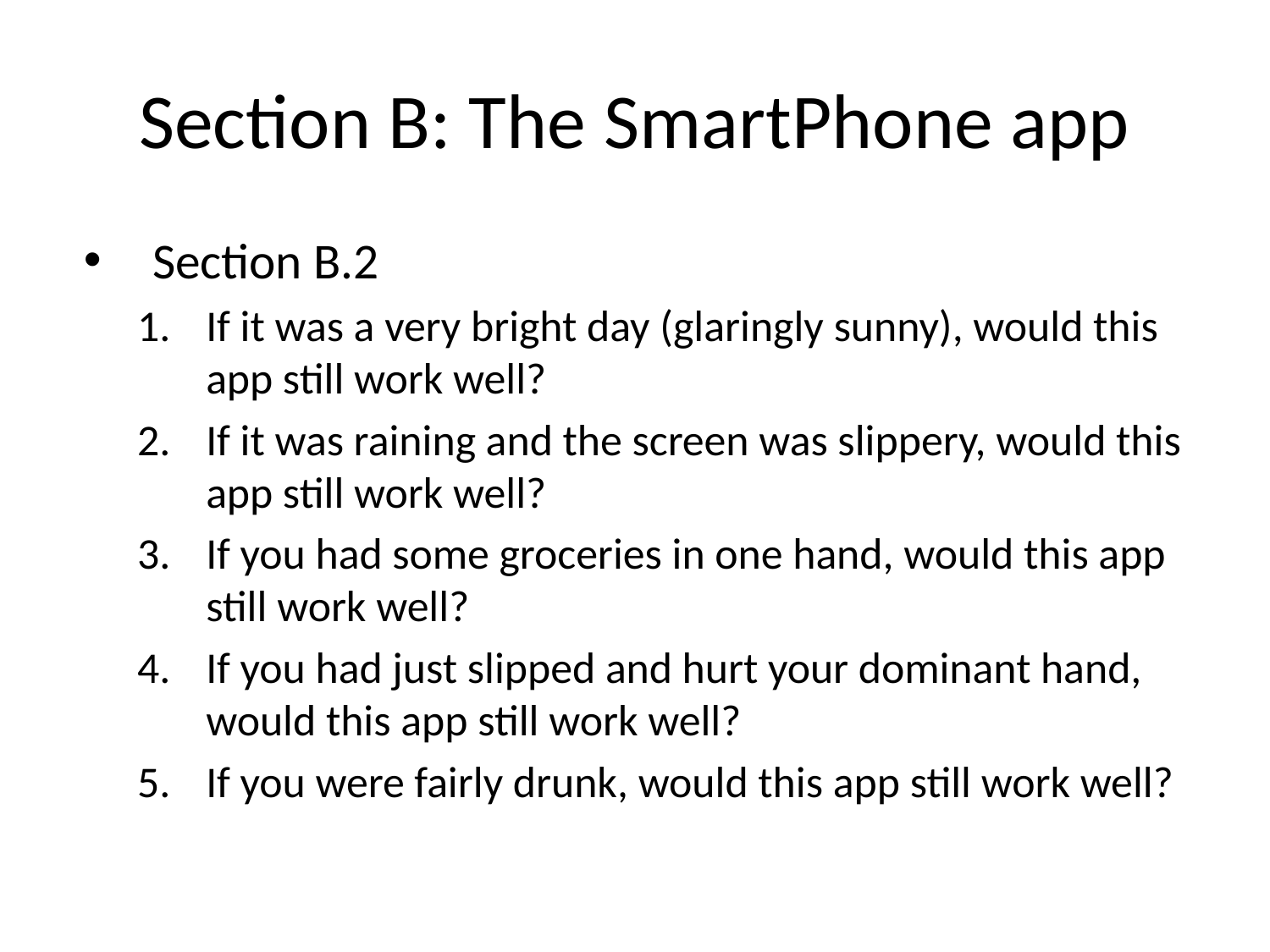

# Section B: The SmartPhone app
Section B.2
If it was a very bright day (glaringly sunny), would this app still work well?
If it was raining and the screen was slippery, would this app still work well?
If you had some groceries in one hand, would this app still work well?
If you had just slipped and hurt your dominant hand, would this app still work well?
If you were fairly drunk, would this app still work well?